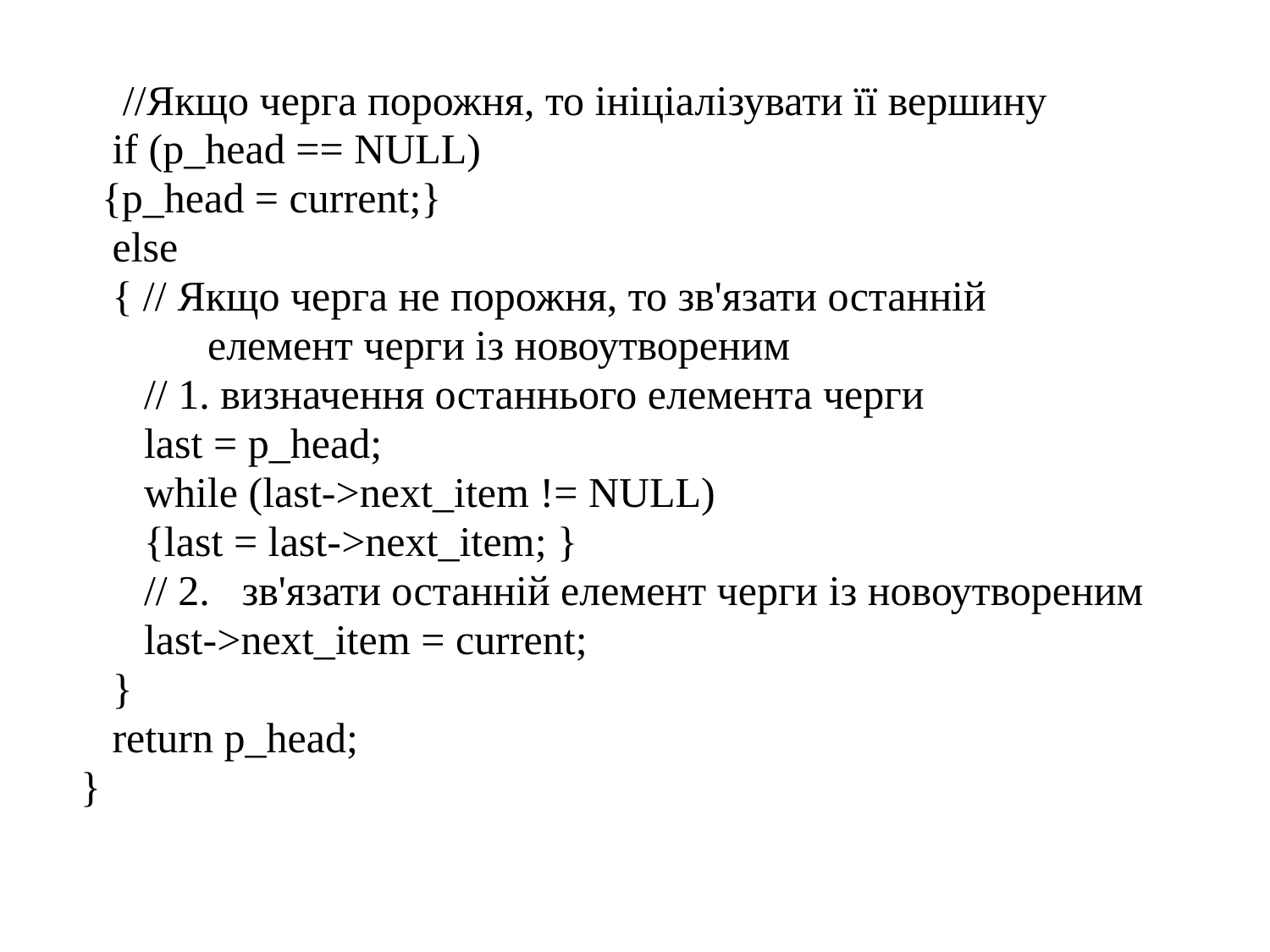

//Якщо черга порожня, то ініціалізувати її вершину
   if (p_head == NULL)
  {p_head = current;}
   else
   { // Якщо черга не порожня, то зв'язати останній
	елемент черги із новоутвореним
      // 1. визначення останнього елемента черги
      last = p_head;
      while (last->next_item != NULL)
      {last = last->next_item; }
      // 2.   зв'язати останній елемент черги із новоутвореним
      last->next_item = current;
   }
   return p_head;
}